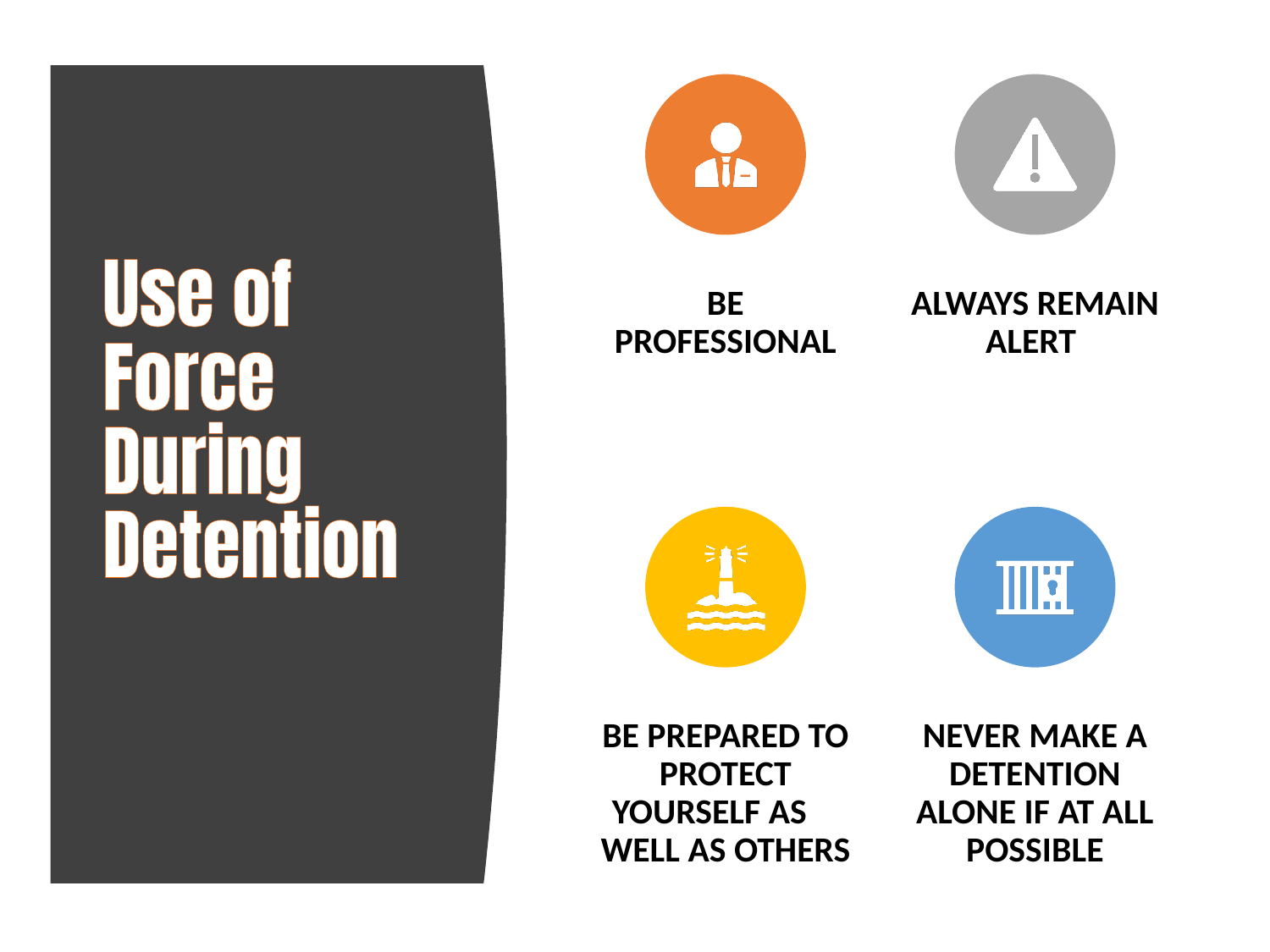

Be professional
Always remain alert
Be prepared to protect yourself as     well as others
Never make a detention alone iF at all possible

# Use of Force During Detention